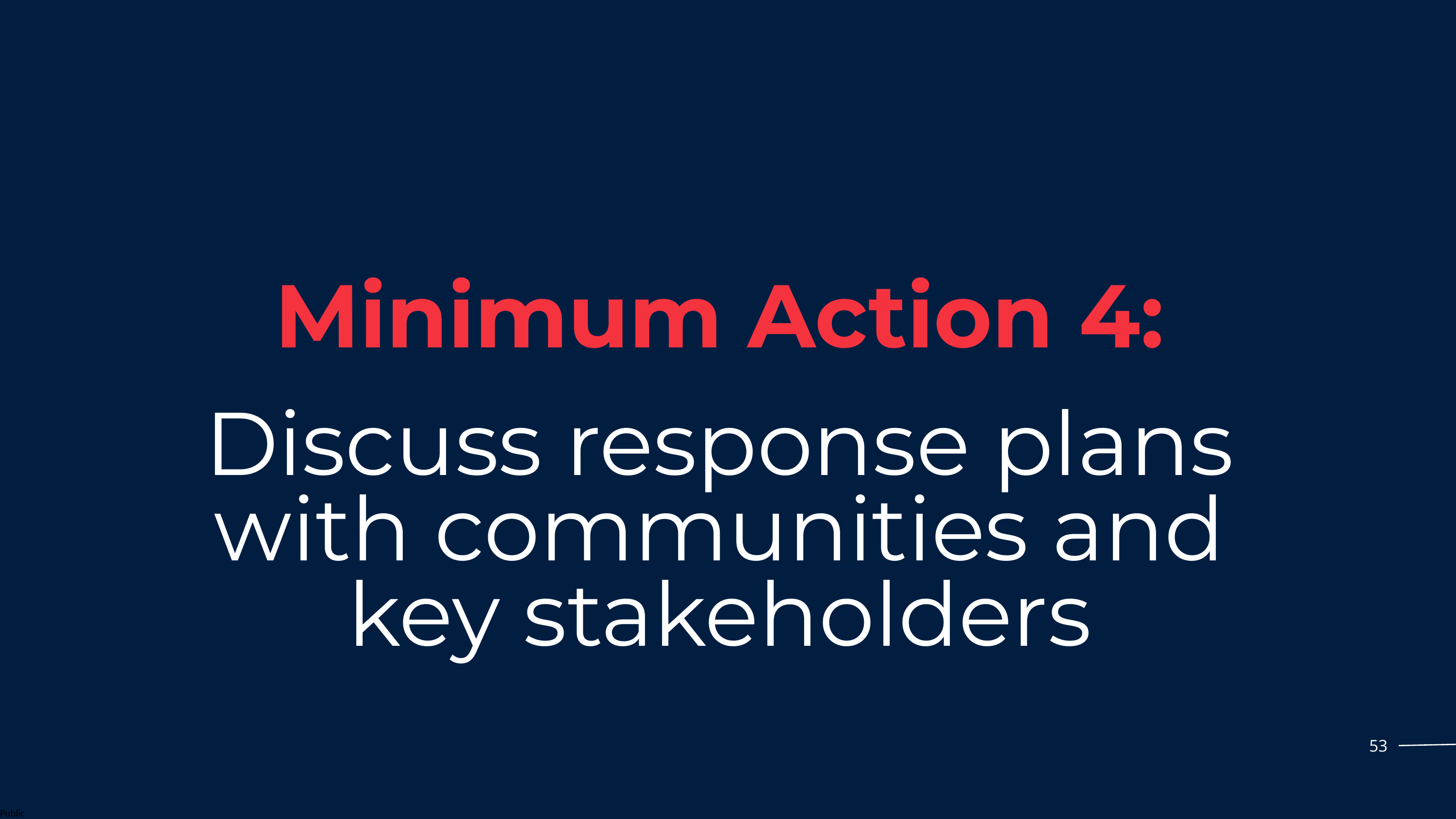

Minimum Action 4:

Discuss response plans with communities and key stakeholders